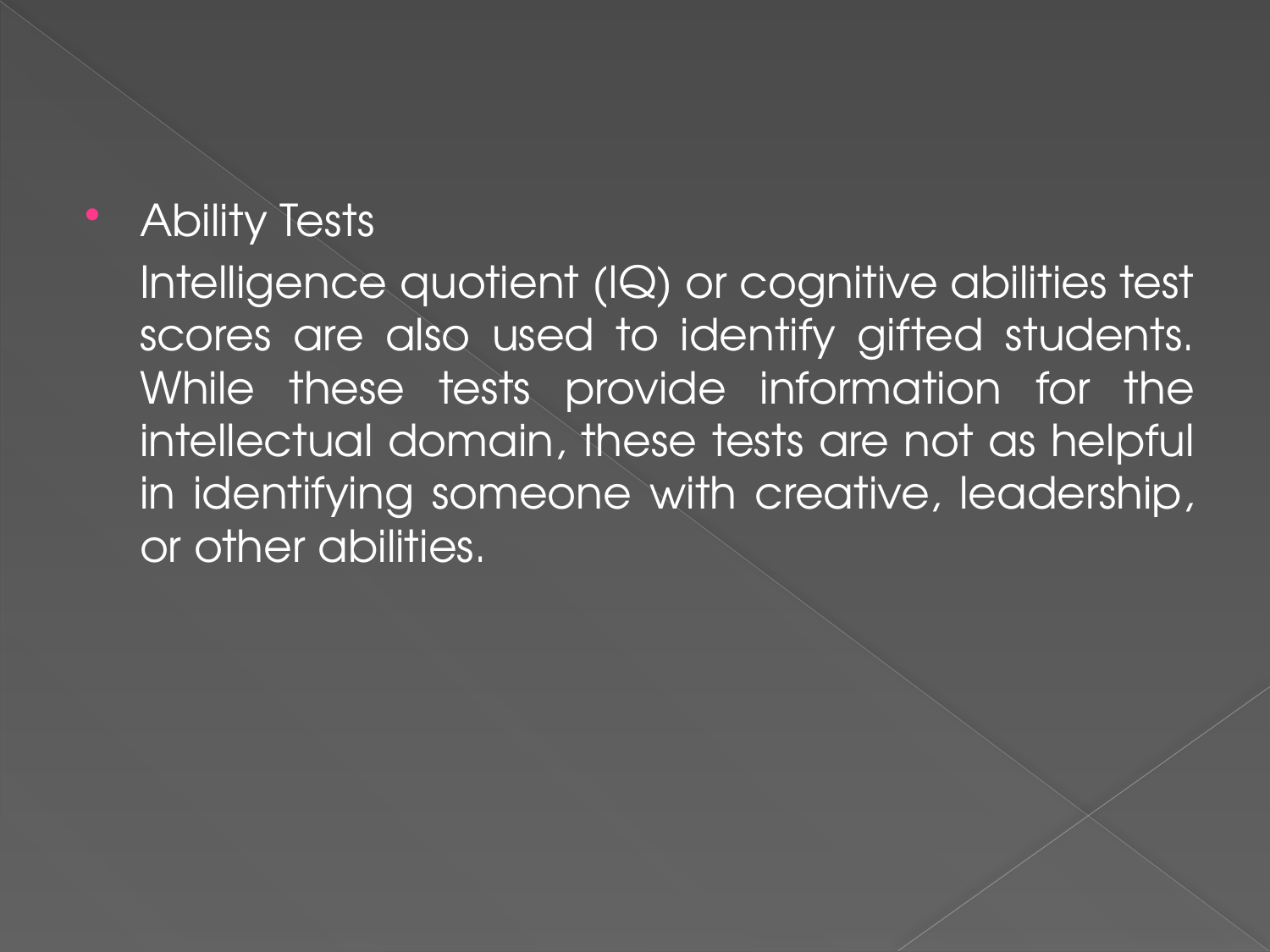

Ability Tests
	Intelligence quotient (IQ) or cognitive abilities test scores are also used to identify gifted students. While these tests provide information for the intellectual domain, these tests are not as helpful in identifying someone with creative, leadership, or other abilities.